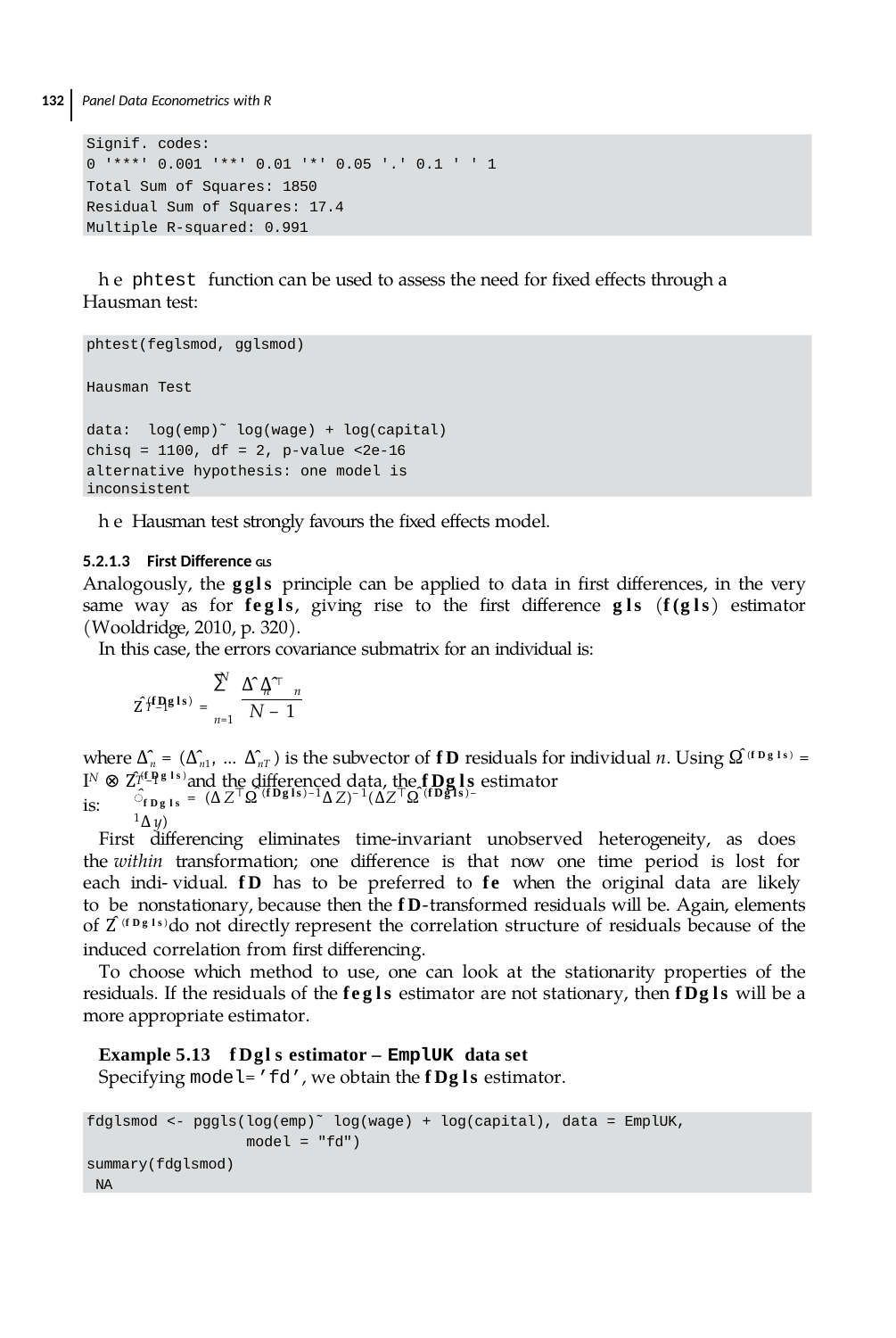

132  Panel Data Econometrics with R

Signif. codes:
0 '***' 0.001 '**' 0.01 '*' 0.05 '.' 0.1 ' ' 1
Total Sum of Squares: 1850 Residual Sum of Squares: 17.4 Multiple R-squared: 0.991
he phtest function can be used to assess the need for ﬁxed effects through a Hausman test:
phtest(feglsmod, gglsmod)

Hausman Test

data: log(emp) ̃ log(wage) + log(capital) chisq = 1100, df = 2, p-value <2e-16
alternative hypothesis: one model is inconsistent
he Hausman test strongly favours the ﬁxed effects model.

5.2.1.3  First Difference GLS
Analogously, the ggls principle can be applied to data in ﬁrst differences, in the very same way as for fegls, giving rise to the ﬁrst difference gls (fdgls) estimator (Wooldridge, 2010, p. 320).
In this case, the errors covariance submatrix for an individual is:
N
∑
Δ̂ Δ̂⊤
Ẑ (fdgls)  =
n	n
T –1
N – 1

n=1
where Δ̂n  = (Δ̂n1, … Δ̂nT ) is the subvector of fd residuals for individual n. Using Ω̂ (fdgls)  =
I   ⊗ Ẑ (fdgls)and the differenced data, the fdgls estimator is:
N
T –1
̂fdgls  = (ΔZ⊤Ω̂ (fdgls)–1ΔZ)–1(ΔZ⊤Ω̂ (fdgls)–1Δy)
First   differencing   eliminates   time-invariant   unobserved   heterogeneity,   as   does   the within  transformation;  one  difference  is  that  now  one  time  period  is  lost  for  each  indi- vidual.  fd  has  to  be  preferred  to  fe  when  the  original  data  are  likely  to  be  nonstationary, because then the fd-transformed residuals will be. Again, elements of Ẑ (fdgls)do not directly represent the correlation structure of residuals because of the induced correlation from ﬁrst differencing.
To choose which method to use, one can look at the stationarity properties of the residuals. If the residuals of the fegls estimator are not stationary, then fdgls will be a more appropriate estimator.

Example 5.13    fdgls estimator – EmplUK data set
Specifying model=’fd’, we obtain the fdgls estimator.
fdglsmod <- pggls(log(emp) ̃ log(wage) + log(capital), data = EmplUK,
model = "fd")
summary(fdglsmod) NA